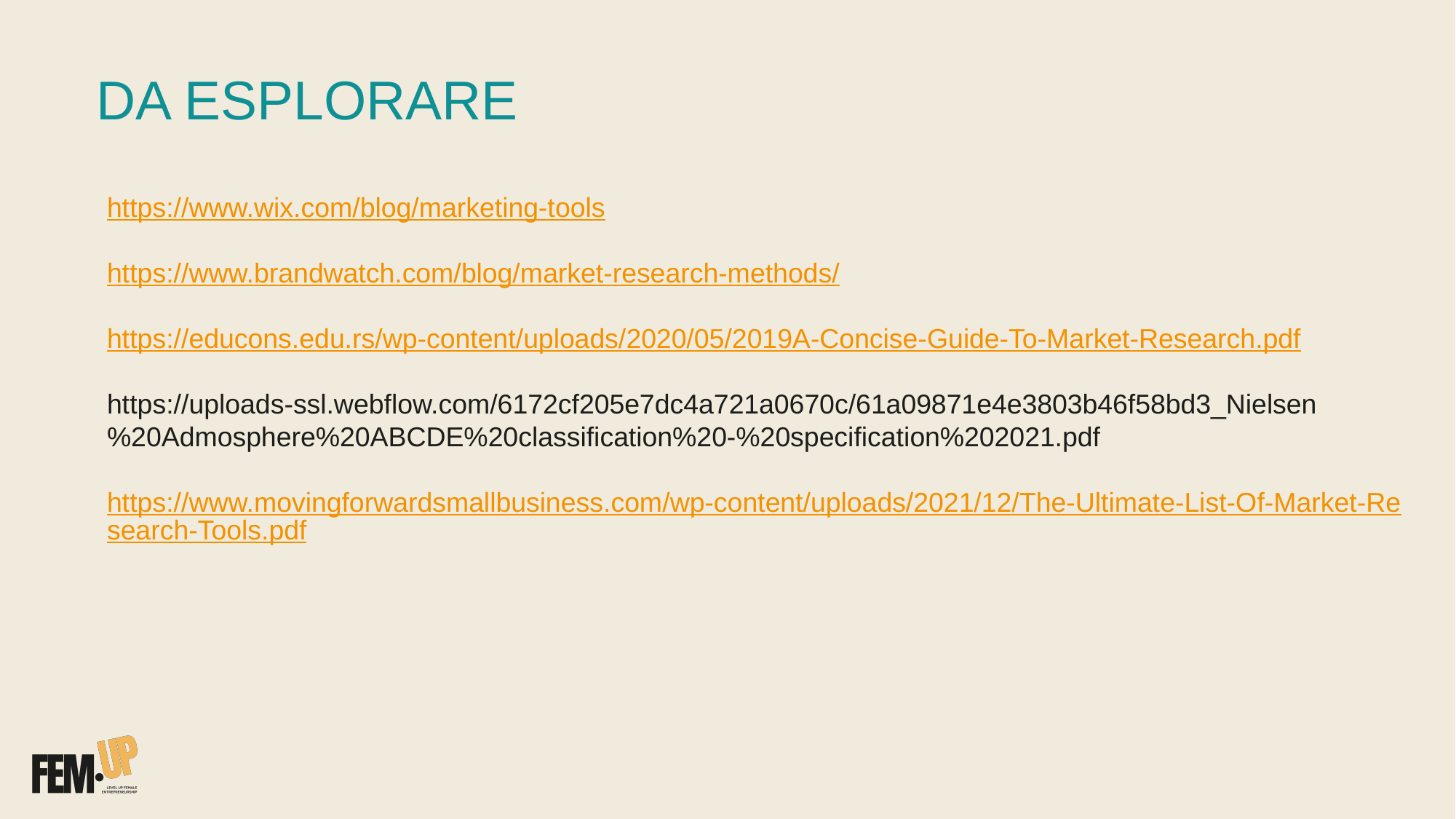

DA ESPLORARE
https://www.wix.com/blog/marketing-tools

https://www.brandwatch.com/blog/market-research-methods/

https://educons.edu.rs/wp-content/uploads/2020/05/2019A-Concise-Guide-To-Market-Research.pdf

https://uploads-ssl.webflow.com/6172cf205e7dc4a721a0670c/61a09871e4e3803b46f58bd3_Nielsen%20Admosphere%20ABCDE%20classification%20-%20specification%202021.pdf

https://www.movingforwardsmallbusiness.com/wp-content/uploads/2021/12/The-Ultimate-List-Of-Market-Research-Tools.pdf